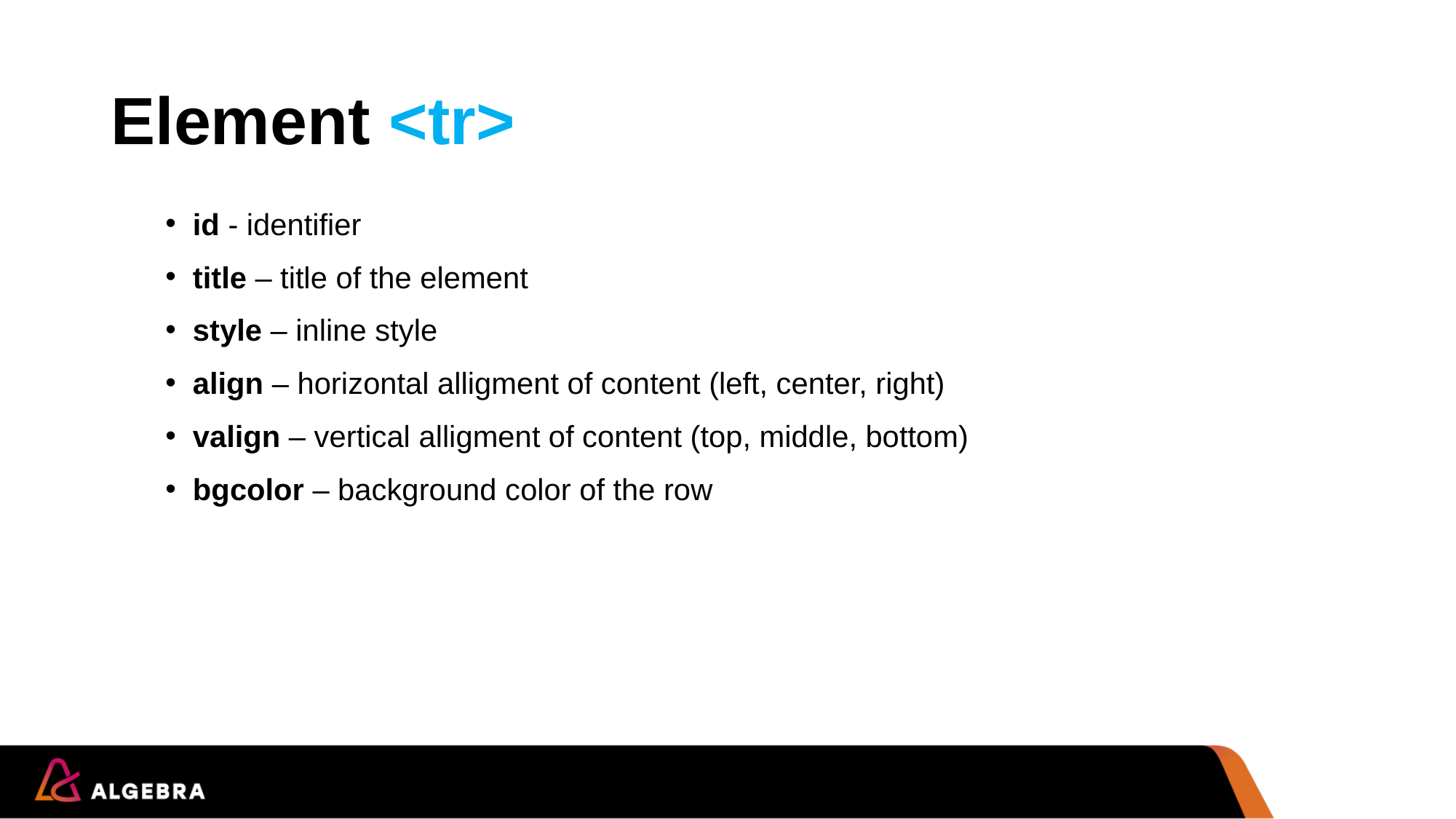

# Element <tr>
id - identifier
title – title of the element
style – inline style
align – horizontal alligment of content (left, center, right)
valign – vertical alligment of content (top, middle, bottom)
bgcolor – background color of the row